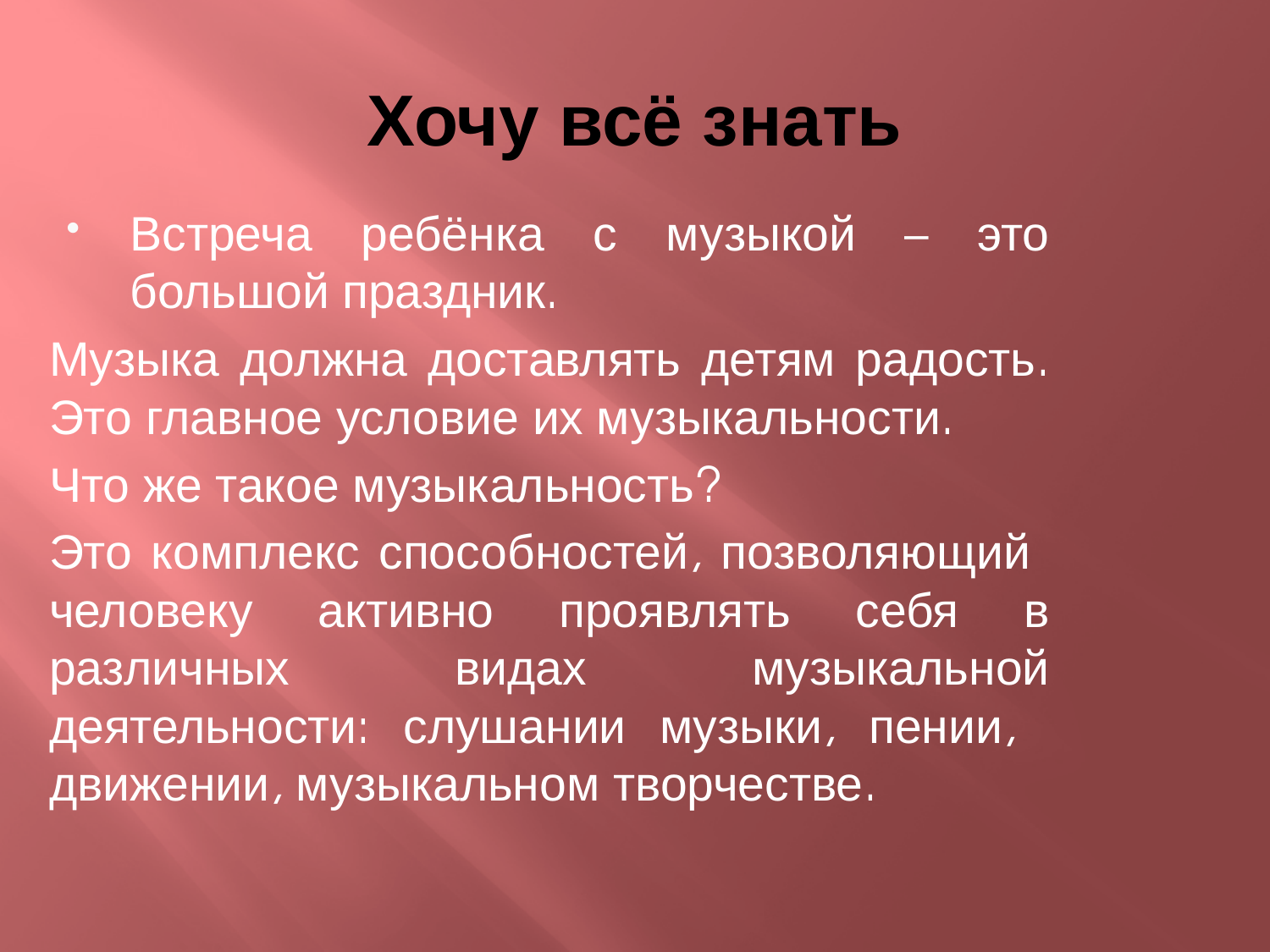

# Хочу всё знать
Встреча ребёнка с музыкой – это большой праздник.
Музыка должна доставлять детям радость. Это главное условие их музыкальности.
Что же такое музыкальность?
Это комплекс способностей, позволяющий  человеку активно проявлять себя в различных видах музыкальной деятельности: слушании музыки, пении,  движении, музыкальном творчестве.